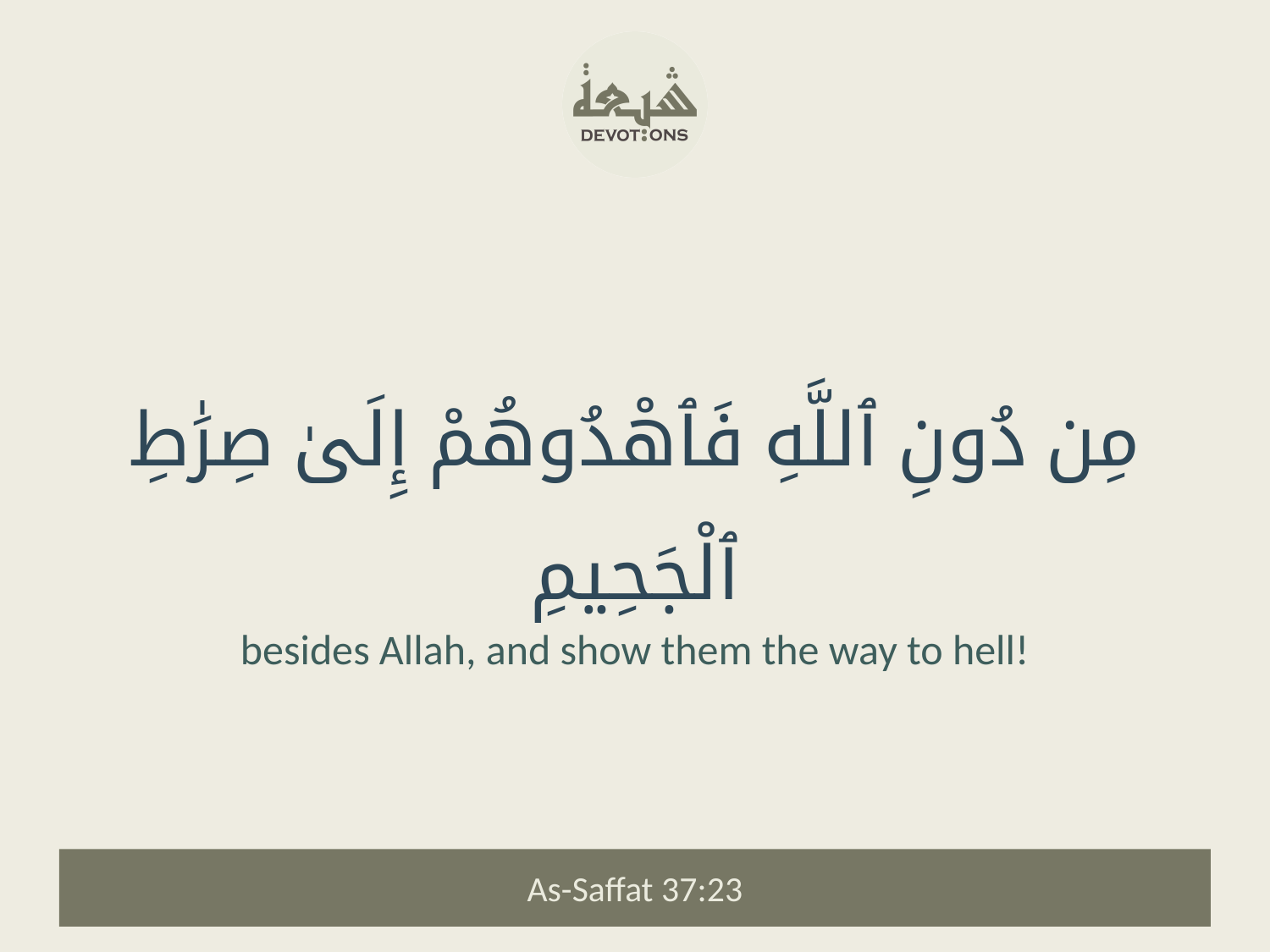

مِن دُونِ ٱللَّهِ فَٱهْدُوهُمْ إِلَىٰ صِرَٰطِ ٱلْجَحِيمِ
besides Allah, and show them the way to hell!
As-Saffat 37:23